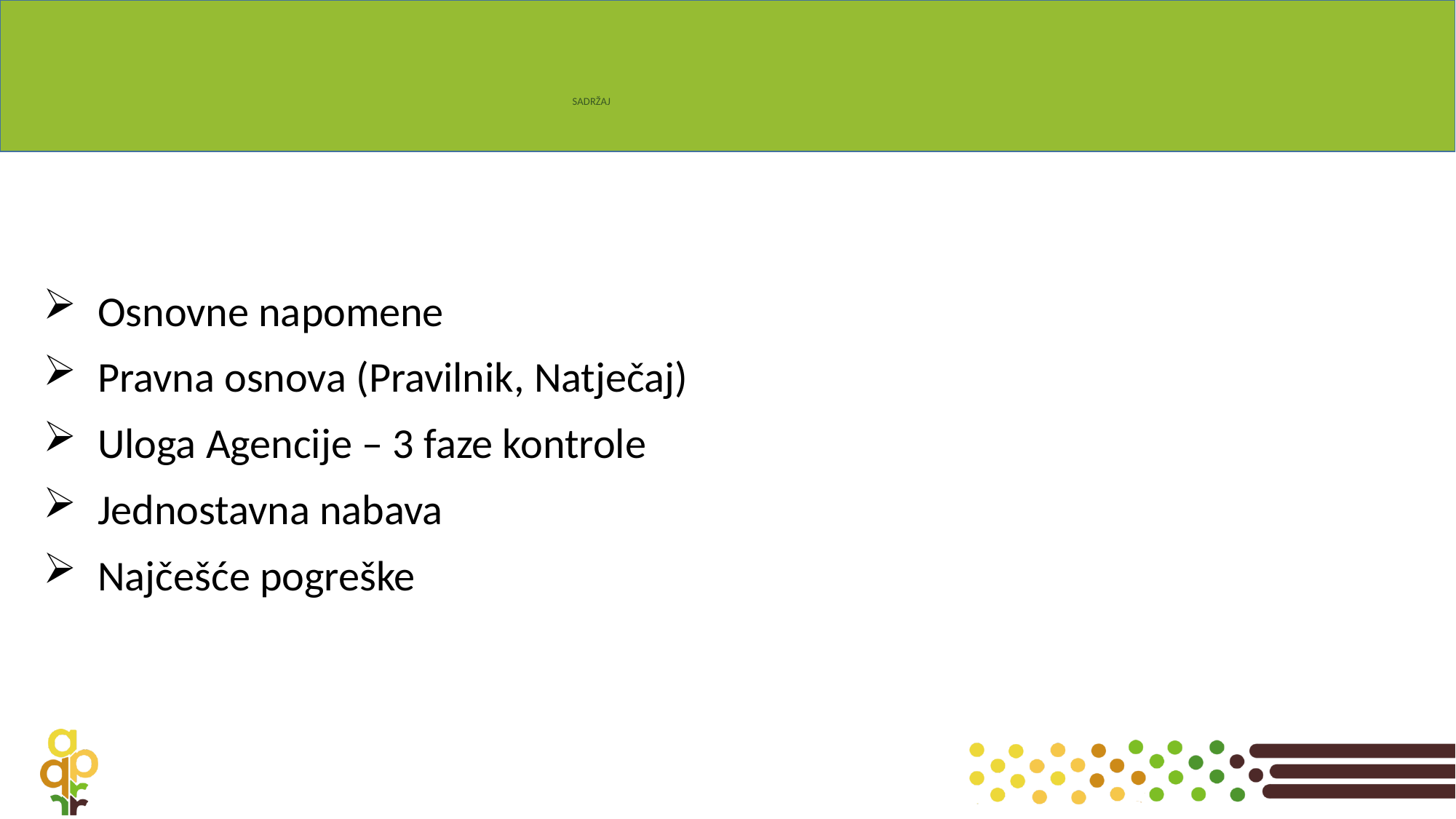

# SADRŽAJ

Osnovne napomene
Pravna osnova (Pravilnik, Natječaj)
Uloga Agencije – 3 faze kontrole
Jednostavna nabava
Najčešće pogreške